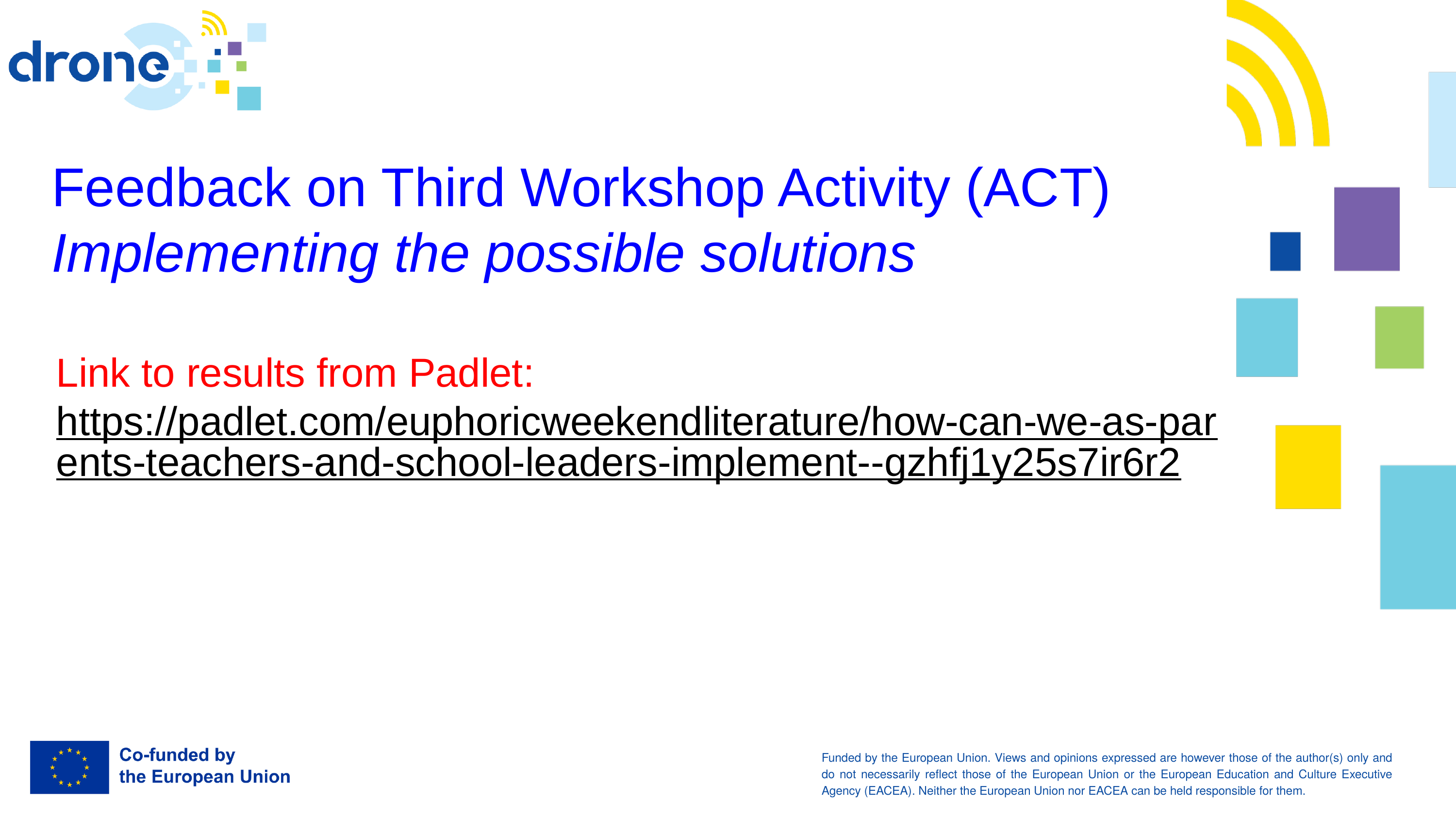

Feedback on Third Workshop Activity (ACT)
Implementing the possible solutions
.
02.
Link to results from Padlet:
https://padlet.com/euphoricweekendliterature/how-can-we-as-parents-teachers-and-school-leaders-implement--gzhfj1y25s7ir6r2

03.
04.

Funded by the European Union. Views and opinions expressed are however those of the author(s) only and do not necessarily reflect those of the European Union or the European Education and Culture Executive Agency (EACEA). Neither the European Union nor EACEA can be held responsible for them.